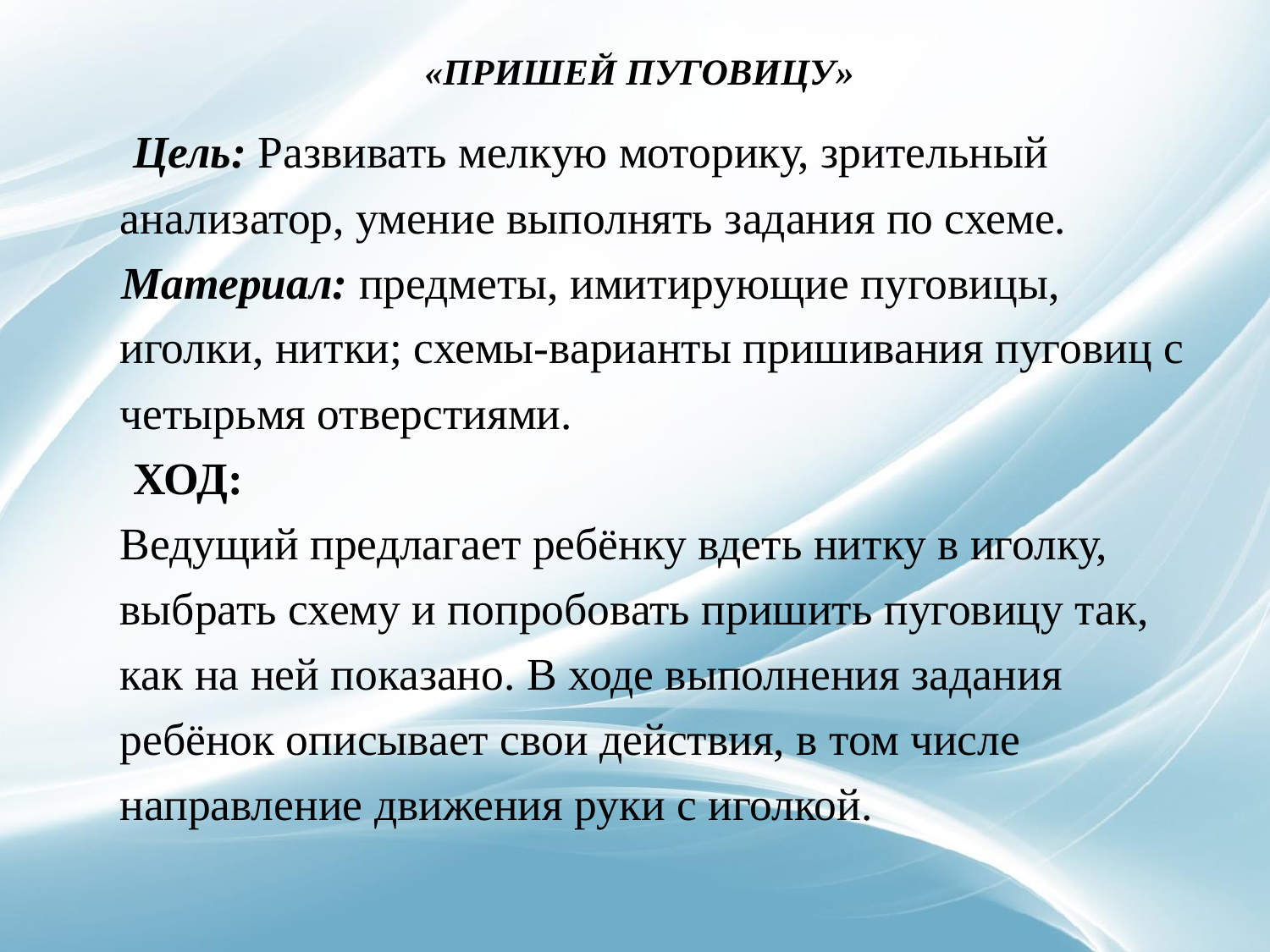

# «ПРИШЕЙ ПУГОВИЦУ»
     Цель: Развивать мелкую моторику, зрительный анализатор, умение выполнять задания по схеме.
    Материал: предметы, имитирующие пуговицы, иголки, нитки; схемы-варианты пришивания пуговиц с четырьмя отверстиями.
     ХОД:
	Ведущий предлагает ребёнку вдеть нитку в иголку, выбрать схему и попробовать пришить пуговицу так, как на ней показано. В ходе выполнения задания ребёнок описывает свои действия, в том числе направление движения руки с иголкой.